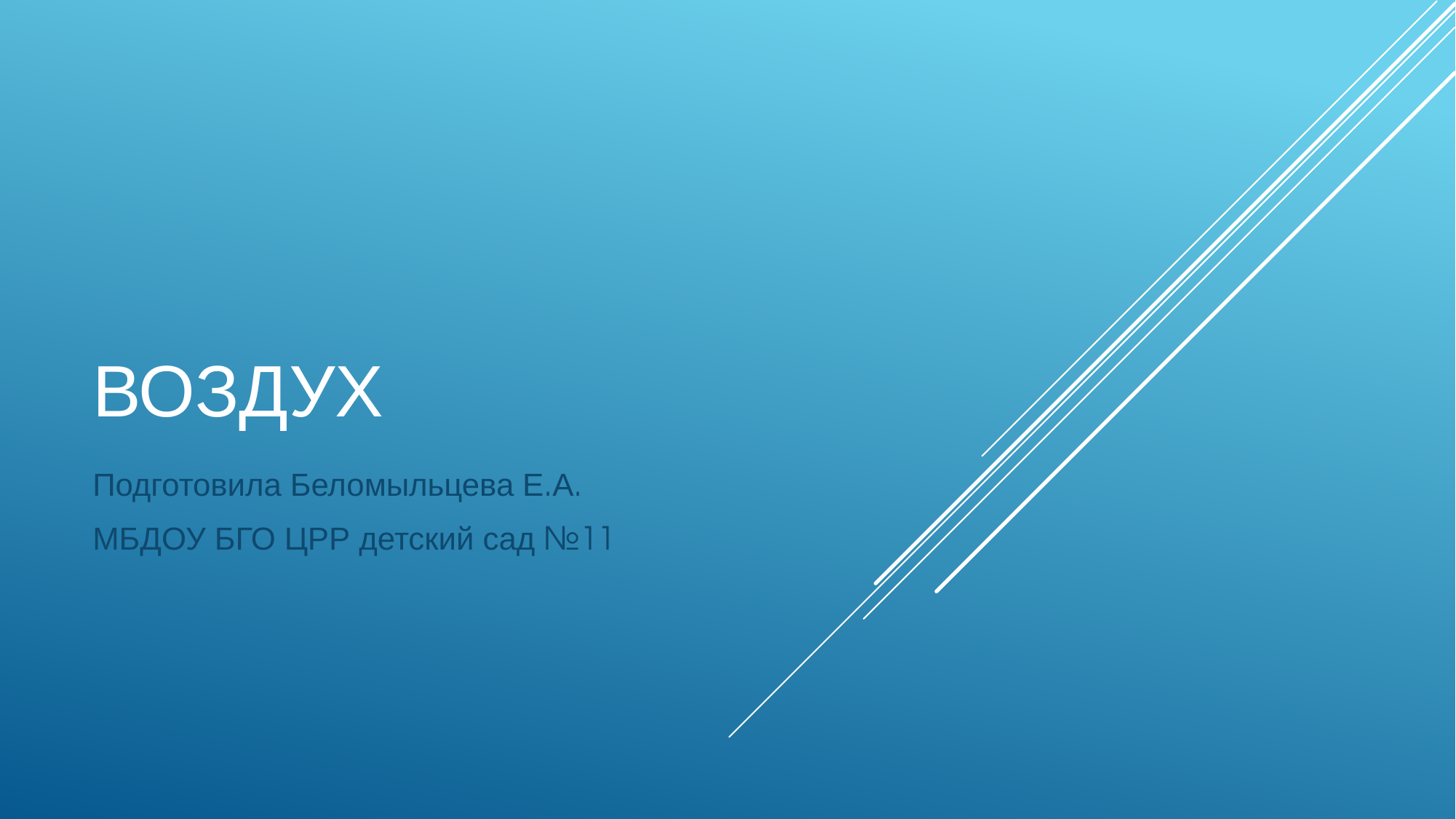

# Воздух
Подготовила Беломыльцева Е.А.
МБДОУ БГО ЦРР детский сад №11